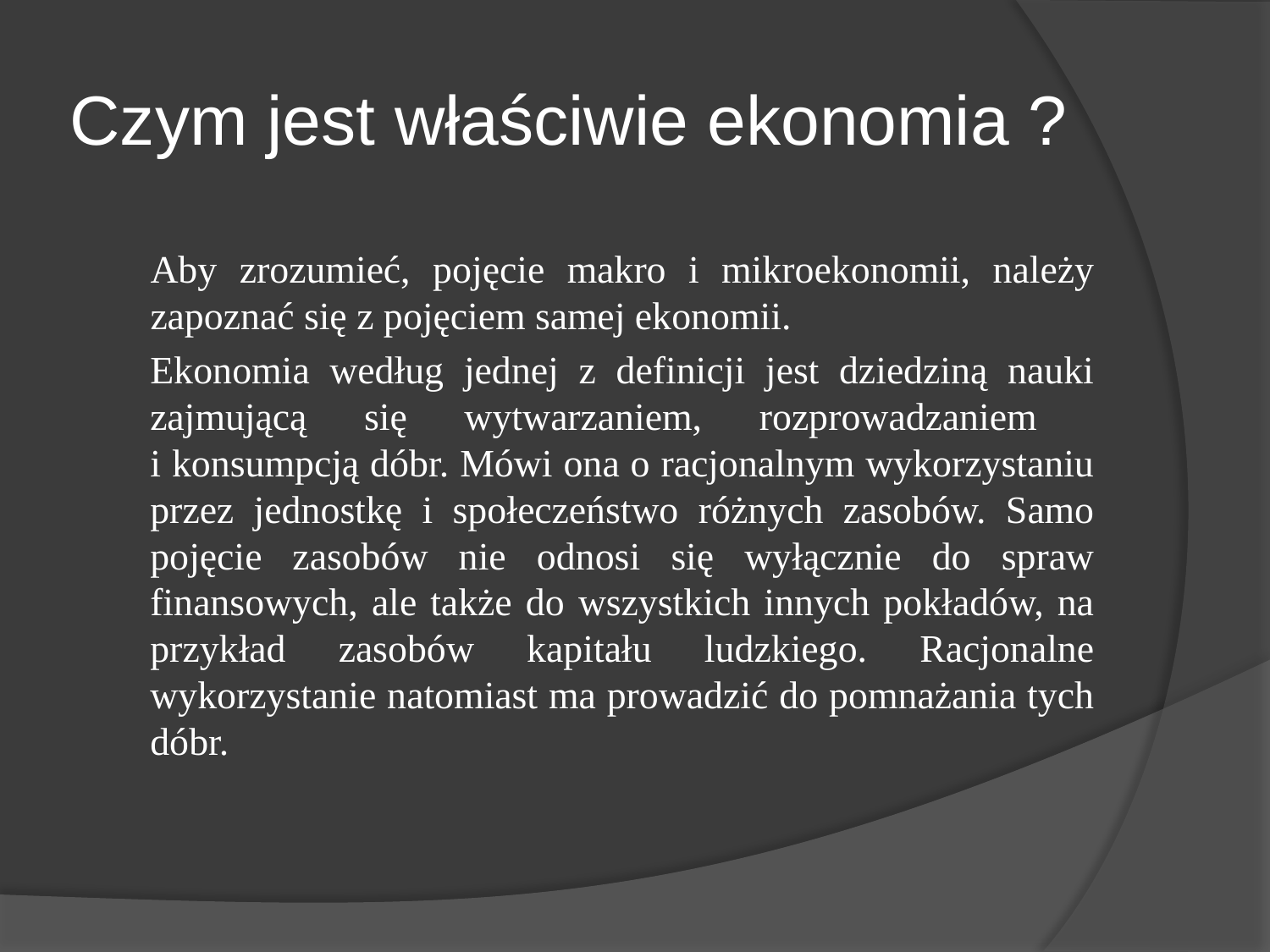

# Czym jest właściwie ekonomia ?
	Aby zrozumieć, pojęcie makro i mikroekonomii, należy zapoznać się z pojęciem samej ekonomii.
	Ekonomia według jednej z definicji jest dziedziną nauki zajmującą się wytwarzaniem, rozprowadzaniem
i konsumpcją dóbr. Mówi ona o racjonalnym wykorzystaniu przez jednostkę i społeczeństwo różnych zasobów. Samo pojęcie zasobów nie odnosi się wyłącznie do spraw finansowych, ale także do wszystkich innych pokładów, na przykład zasobów kapitału ludzkiego. Racjonalne wykorzystanie natomiast ma prowadzić do pomnażania tych dóbr.